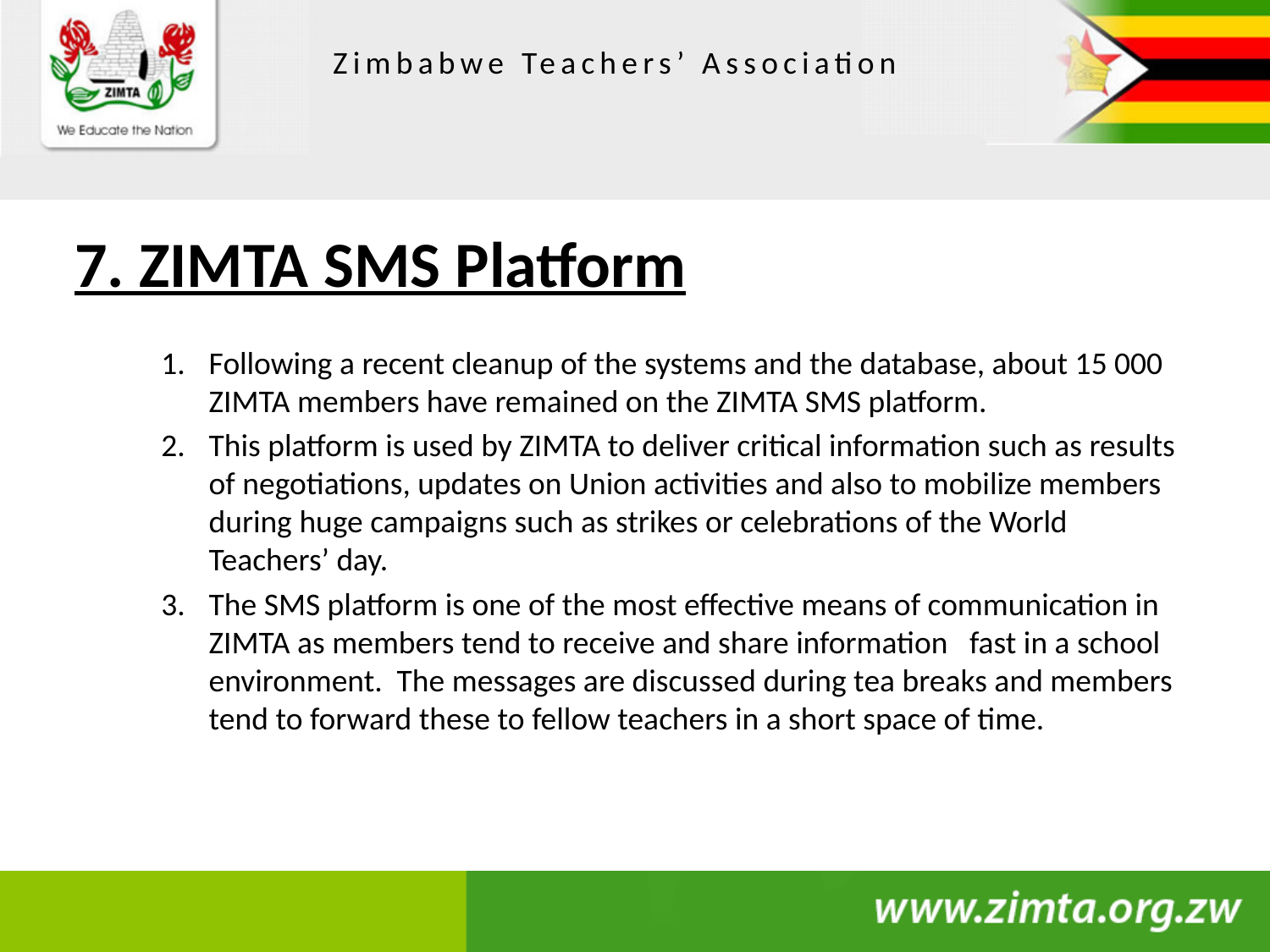

# 7. ZIMTA SMS Platform
Following a recent cleanup of the systems and the database, about 15 000 ZIMTA members have remained on the ZIMTA SMS platform.
This platform is used by ZIMTA to deliver critical information such as results of negotiations, updates on Union activities and also to mobilize members during huge campaigns such as strikes or celebrations of the World Teachers’ day.
The SMS platform is one of the most effective means of communication in ZIMTA as members tend to receive and share information   fast in a school environment.  The messages are discussed during tea breaks and members tend to forward these to fellow teachers in a short space of time.